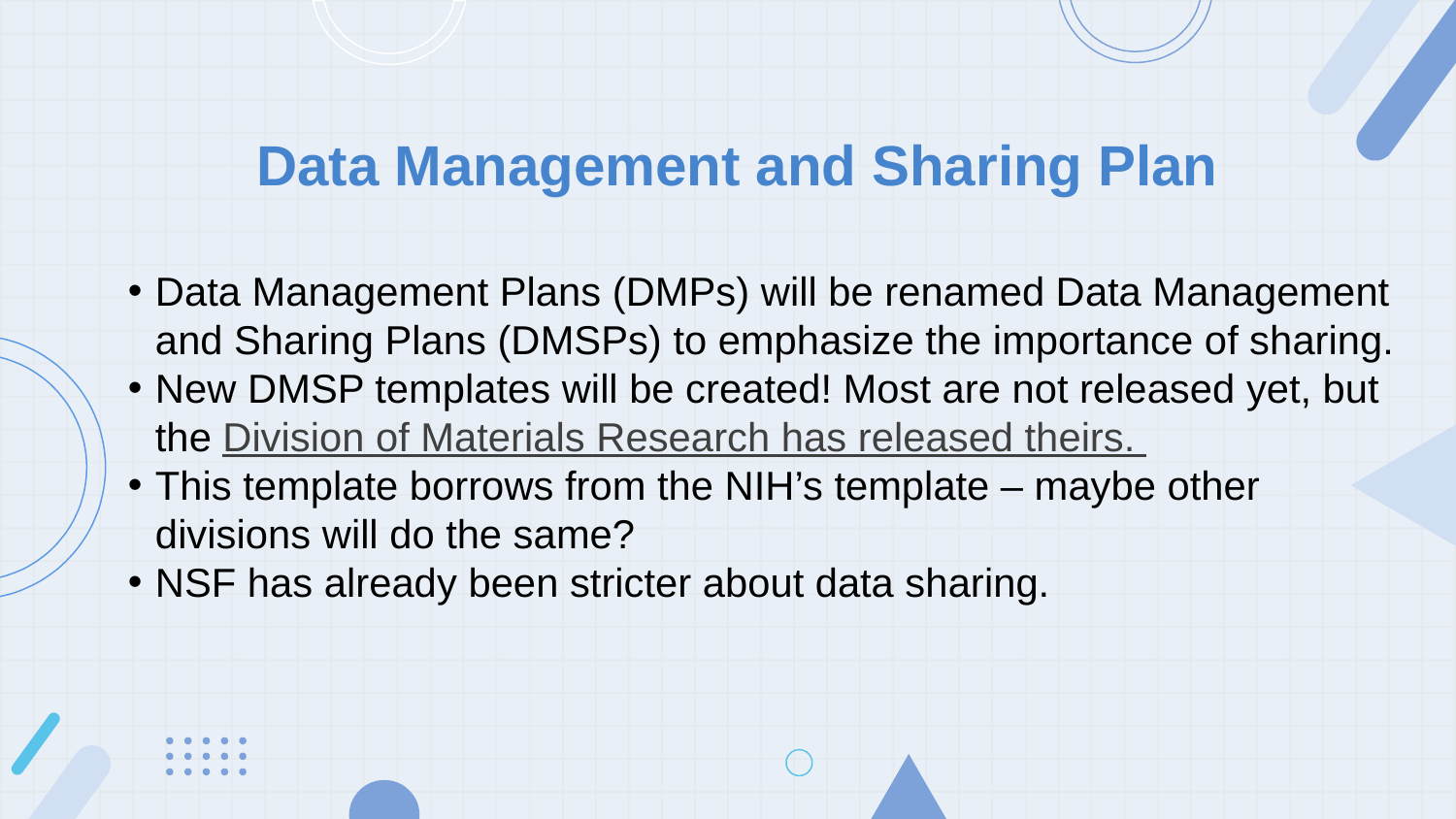

# Data Management and Sharing Plan
Data Management Plans (DMPs) will be renamed Data Management and Sharing Plans (DMSPs) to emphasize the importance of sharing.
New DMSP templates will be created! Most are not released yet, but the Division of Materials Research has released theirs.
This template borrows from the NIH’s template – maybe other divisions will do the same?
NSF has already been stricter about data sharing.